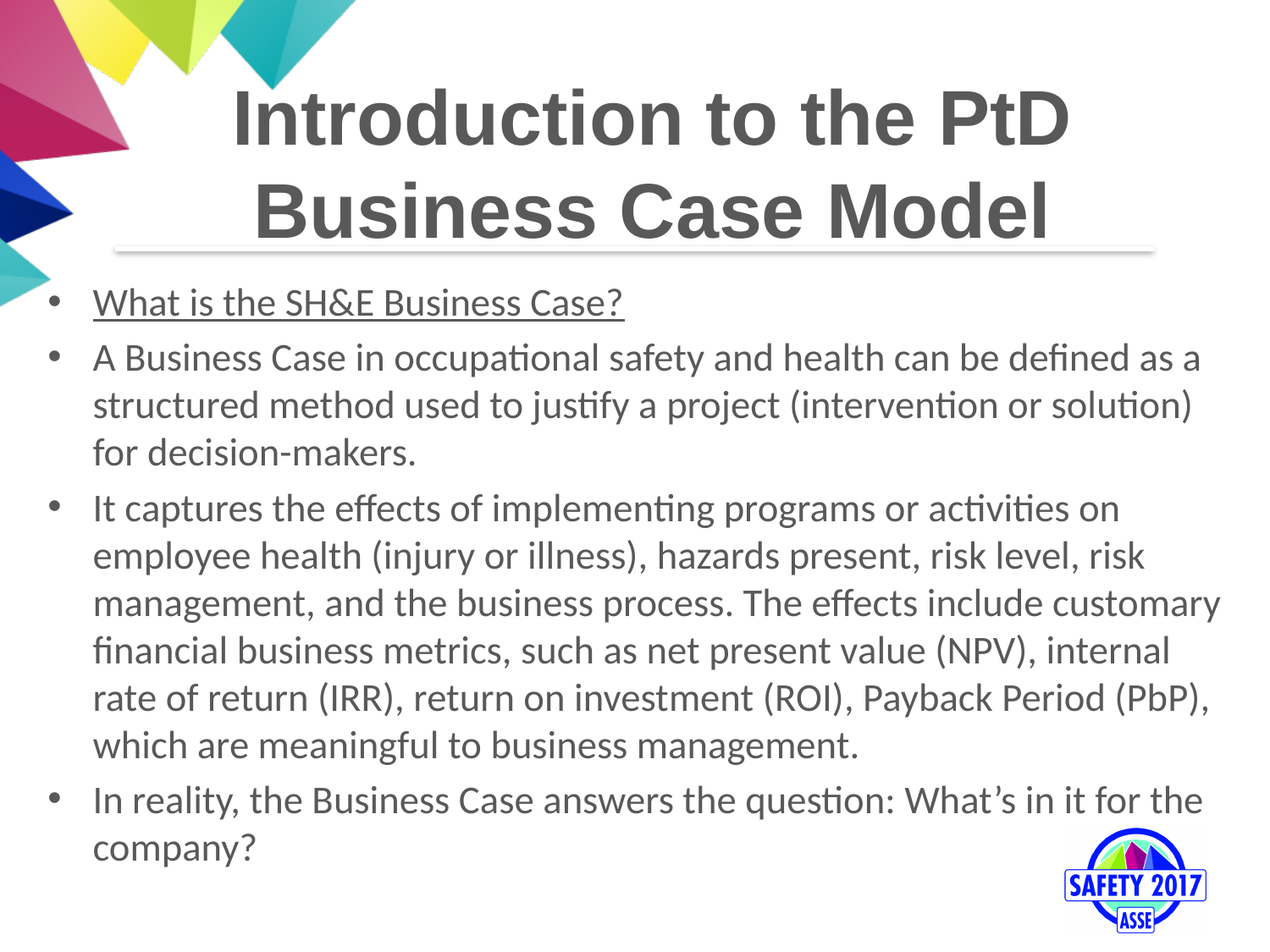

# Introduction to the PtD Business Case Model
What is the SH&E Business Case?
A Business Case in occupational safety and health can be defined as a structured method used to justify a project (intervention or solution) for decision-makers.
It captures the effects of implementing programs or activities on employee health (injury or illness), hazards present, risk level, risk management, and the business process. The effects include customary financial business metrics, such as net present value (NPV), internal rate of return (IRR), return on investment (ROI), Payback Period (PbP), which are meaningful to business management.
In reality, the Business Case answers the question: What’s in it for the company?